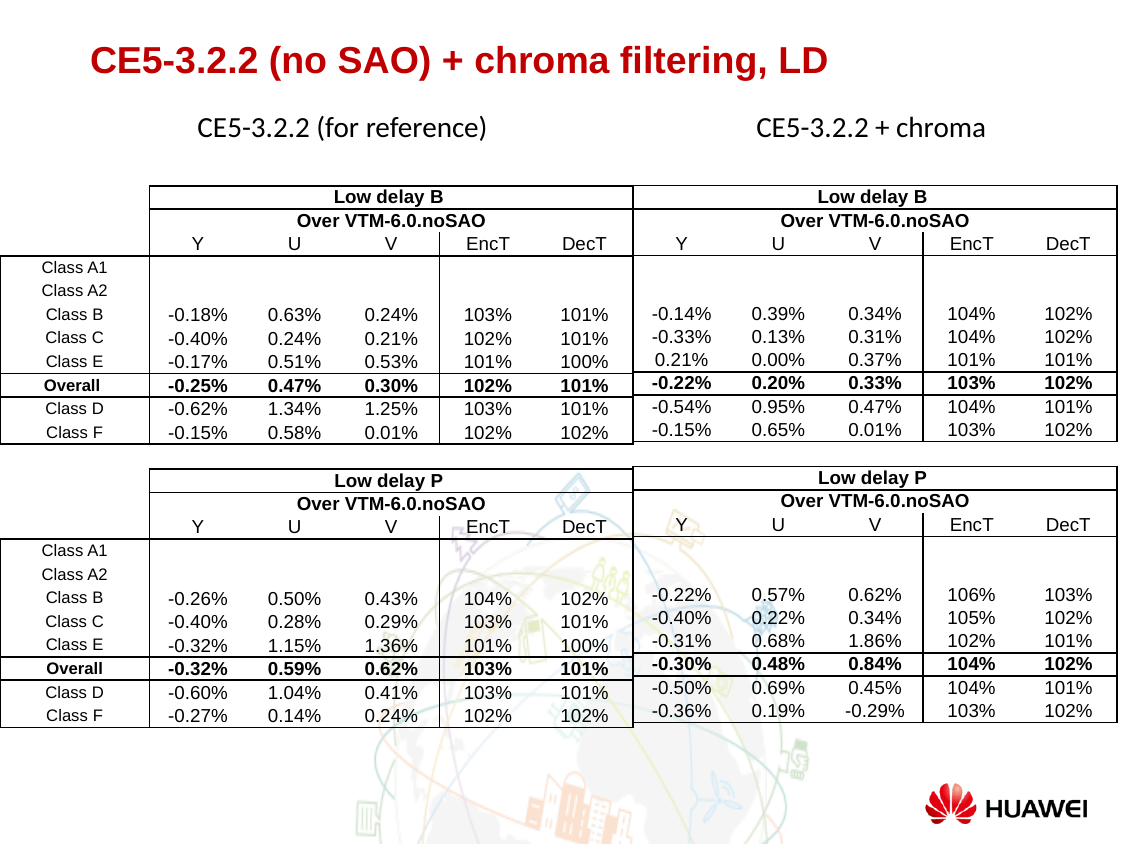

CE5-3.2.2 (no SAO) + chroma filtering, LD
CE5-3.2.2 + chroma
CE5-3.2.2 (for reference)

| Low delay B |  |  |  |  |
| --- | --- | --- | --- | --- |
| Over VTM-6.0.noSAO |  |  |  |  |
| Y | U | V | EncT | DecT |
|  |  |  |  |  |
|  |  |  |  |  |
| -0.14% | 0.39% | 0.34% | 104% | 102% |
| -0.33% | 0.13% | 0.31% | 104% | 102% |
| 0.21% | 0.00% | 0.37% | 101% | 101% |
| -0.22% | 0.20% | 0.33% | 103% | 102% |
| -0.54% | 0.95% | 0.47% | 104% | 101% |
| -0.15% | 0.65% | 0.01% | 103% | 102% |
|  |  |  |  |  |
| Low delay P |  |  |  |  |
| Over VTM-6.0.noSAO |  |  |  |  |
| Y | U | V | EncT | DecT |
|  |  |  |  |  |
|  |  |  |  |  |
| -0.22% | 0.57% | 0.62% | 106% | 103% |
| -0.40% | 0.22% | 0.34% | 105% | 102% |
| -0.31% | 0.68% | 1.86% | 102% | 101% |
| -0.30% | 0.48% | 0.84% | 104% | 102% |
| -0.50% | 0.69% | 0.45% | 104% | 101% |
| -0.36% | 0.19% | -0.29% | 103% | 102% |
|  | Low delay B |  |  |  |  |
| --- | --- | --- | --- | --- | --- |
|  | Over VTM-6.0.noSAO |  |  |  |  |
|  | Y | U | V | EncT | DecT |
| Class A1 |  |  |  |  |  |
| Class A2 |  |  |  |  |  |
| Class B | -0.18% | 0.63% | 0.24% | 103% | 101% |
| Class C | -0.40% | 0.24% | 0.21% | 102% | 101% |
| Class E | -0.17% | 0.51% | 0.53% | 101% | 100% |
| Overall | -0.25% | 0.47% | 0.30% | 102% | 101% |
| Class D | -0.62% | 1.34% | 1.25% | 103% | 101% |
| Class F | -0.15% | 0.58% | 0.01% | 102% | 102% |
|  |  |  |  |  |  |
|  | Low delay P |  |  |  |  |
|  | Over VTM-6.0.noSAO |  |  |  |  |
|  | Y | U | V | EncT | DecT |
| Class A1 |  |  |  |  |  |
| Class A2 |  |  |  |  |  |
| Class B | -0.26% | 0.50% | 0.43% | 104% | 102% |
| Class C | -0.40% | 0.28% | 0.29% | 103% | 101% |
| Class E | -0.32% | 1.15% | 1.36% | 101% | 100% |
| Overall | -0.32% | 0.59% | 0.62% | 103% | 101% |
| Class D | -0.60% | 1.04% | 0.41% | 103% | 101% |
| Class F | -0.27% | 0.14% | 0.24% | 102% | 102% |